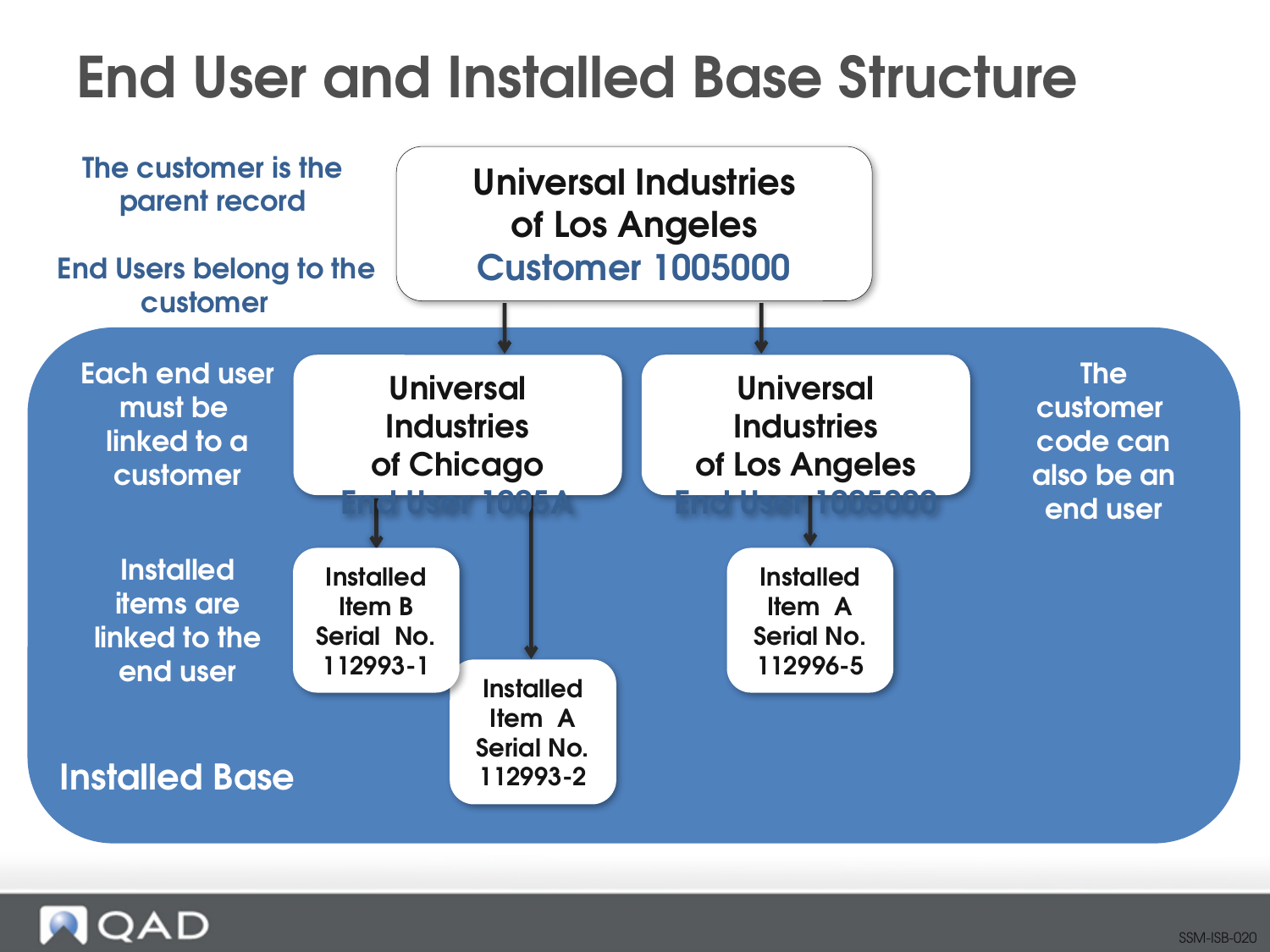

# End User and Installed Base Structure
The customer is the parent record

 End Users belong to the customer
Universal Industries
of Los Angeles
Customer 1005000

Each end user must be
linked to a customer
The customer  code can also be an end user
Universal Industries
of Chicago
End User 1005A
Universal Industries
of Los Angeles
End User 1005000

Installed items are linked to the end user
Installed Item B
Serial  No. 112993-1
Installed Item  A
Serial No. 112996-5
Installed Item  A
Serial No. 112993-2
Installed Base
SSM-ISB-020